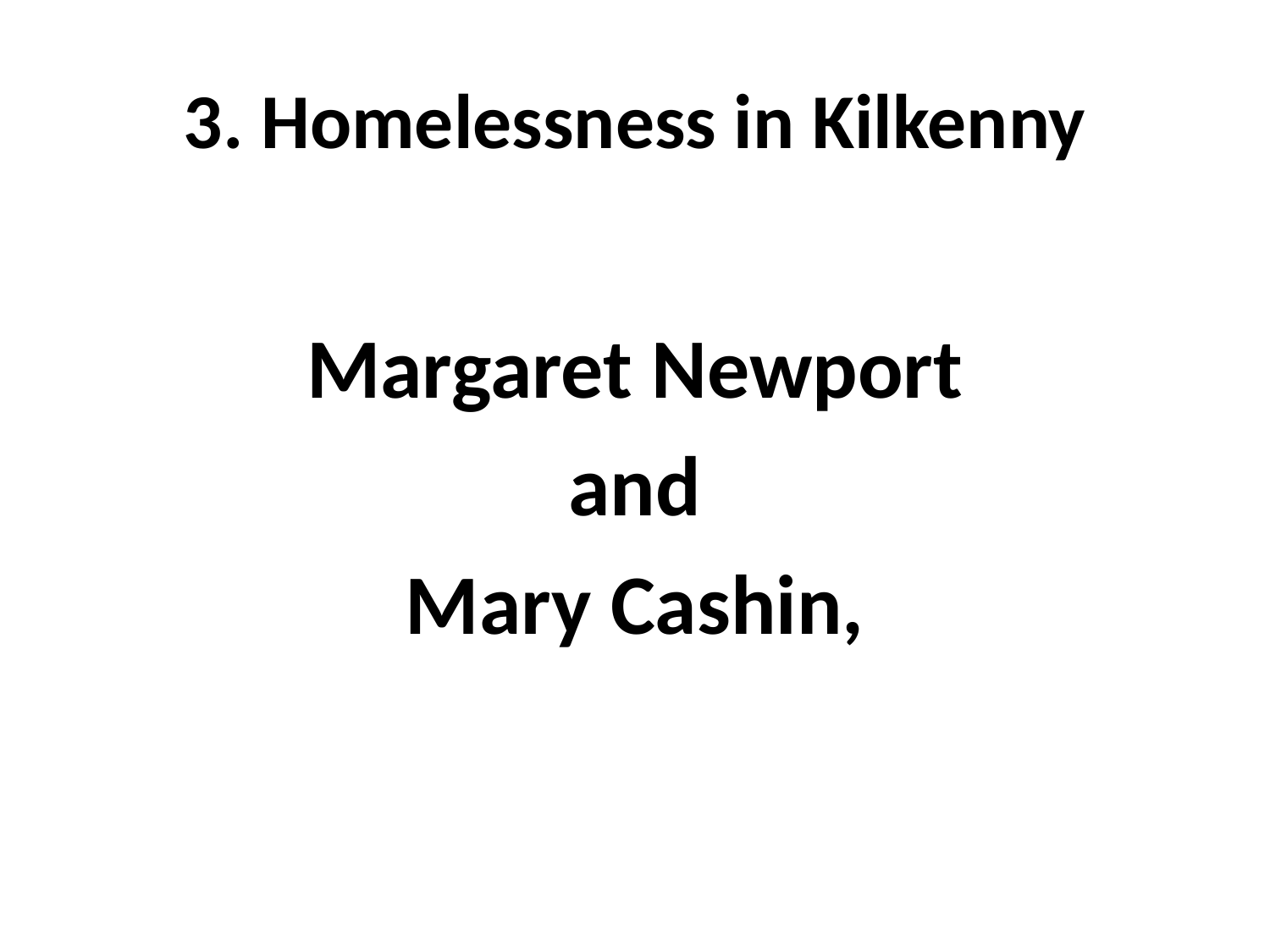

# 3. Homelessness in Kilkenny

Margaret Newport
and
Mary Cashin,